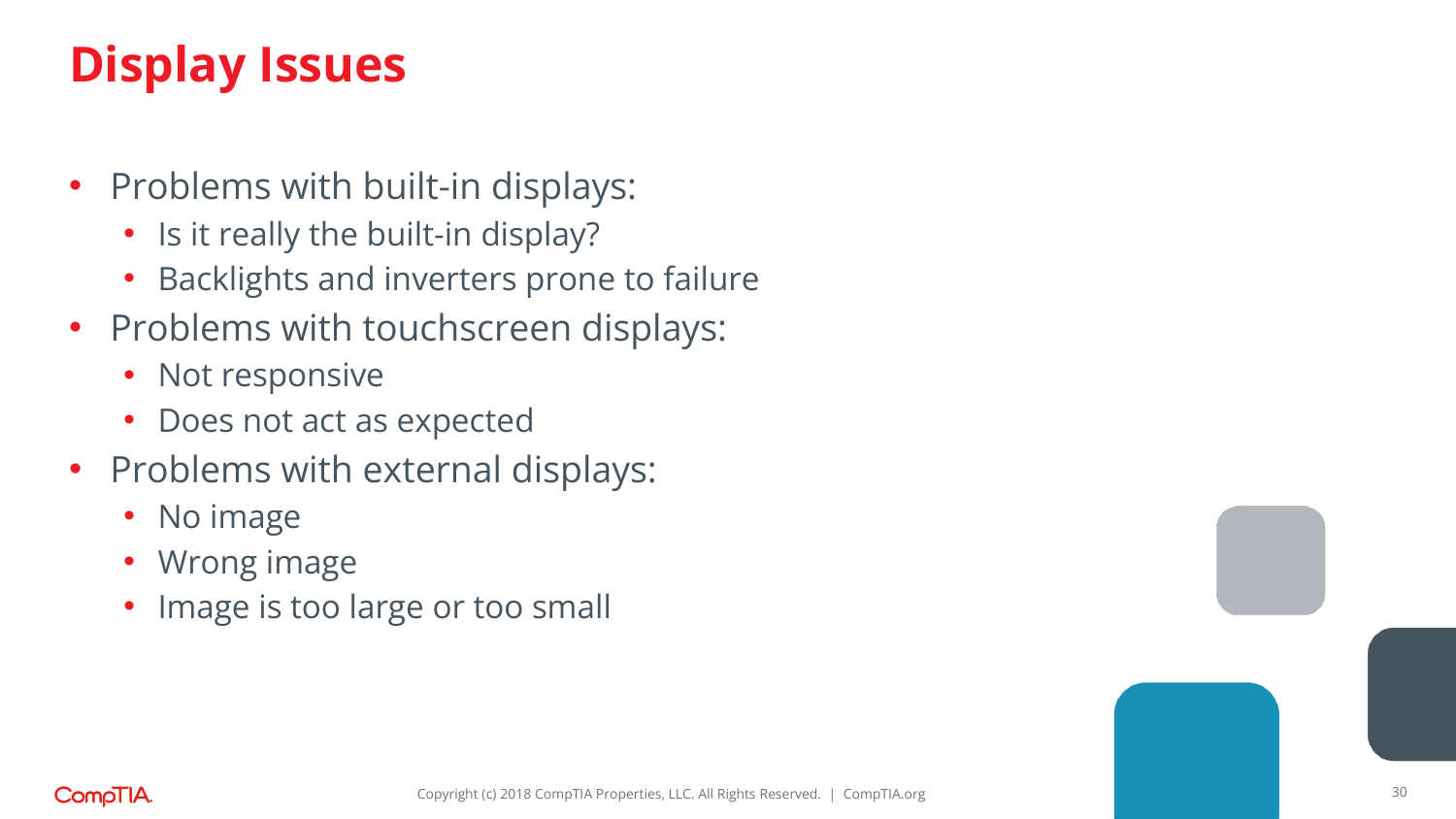

# Display Issues
Problems with built-in displays:
Is it really the built-in display?
Backlights and inverters prone to failure
Problems with touchscreen displays:
Not responsive
Does not act as expected
Problems with external displays:
No image
Wrong image
Image is too large or too small
30